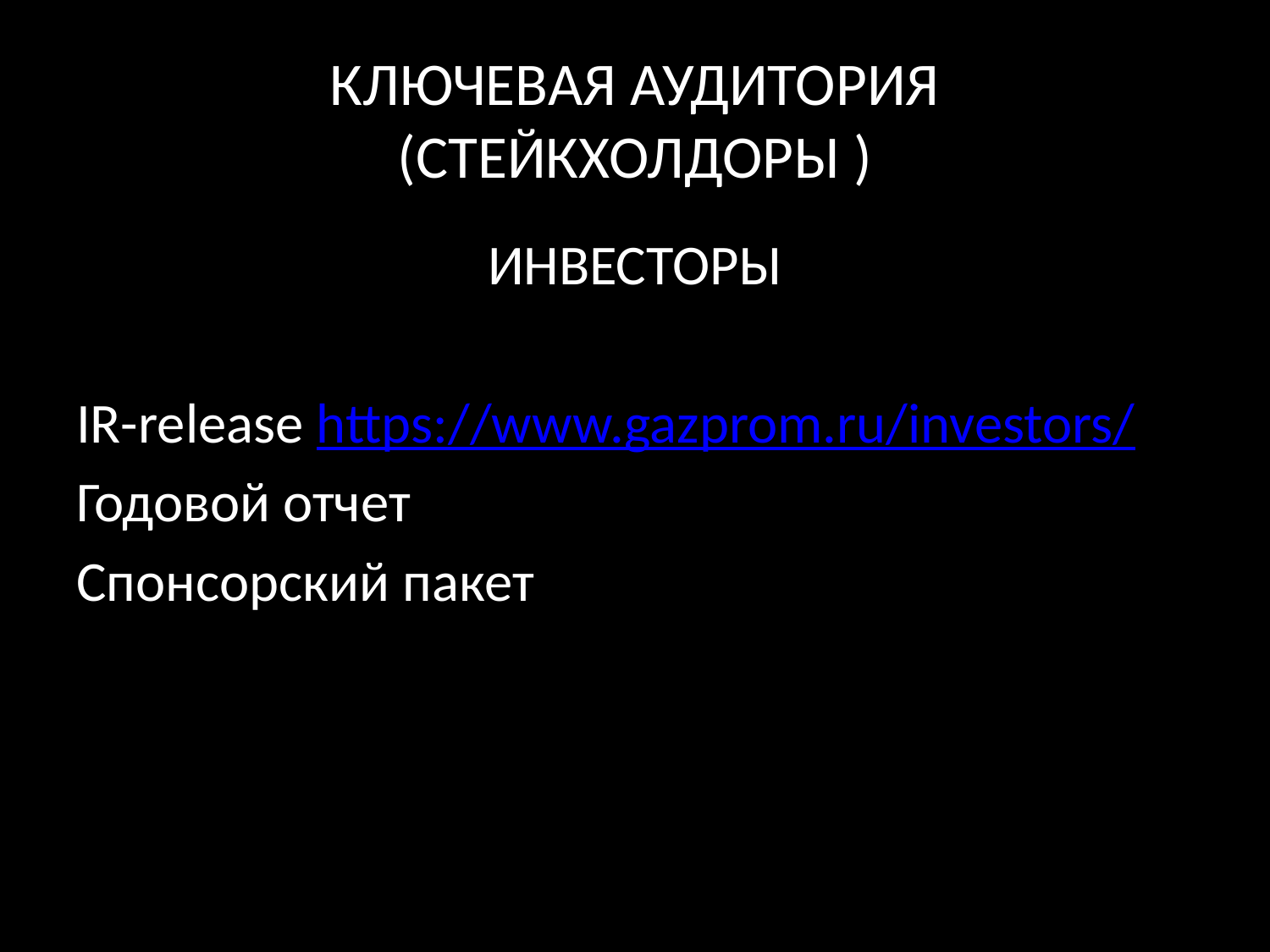

# КЛЮЧЕВАЯ АУДИТОРИЯ (СТЕЙКХОЛДОРЫ )
ИНВЕСТОРЫ

IR-release https://www.gazprom.ru/investors/
Годовой отчет
Спонсорский пакет